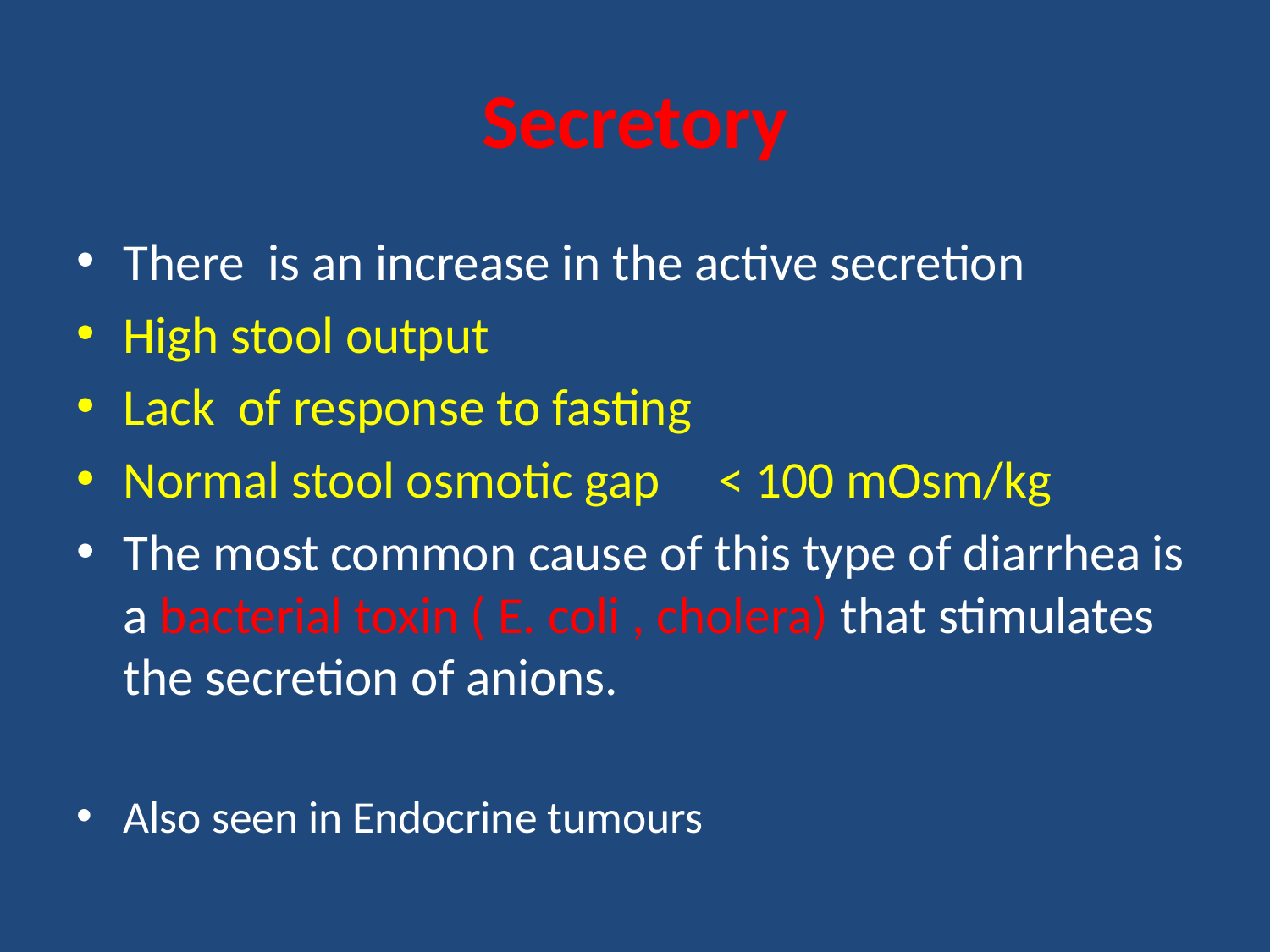

# Secretory
There  is an increase in the active secretion
High stool output
Lack  of response to fasting
Normal stool osmotic gap     < 100 mOsm/kg
The most common cause of this type of diarrhea is a bacterial toxin ( E. coli , cholera) that stimulates the secretion of anions.

Also seen in Endocrine tumours